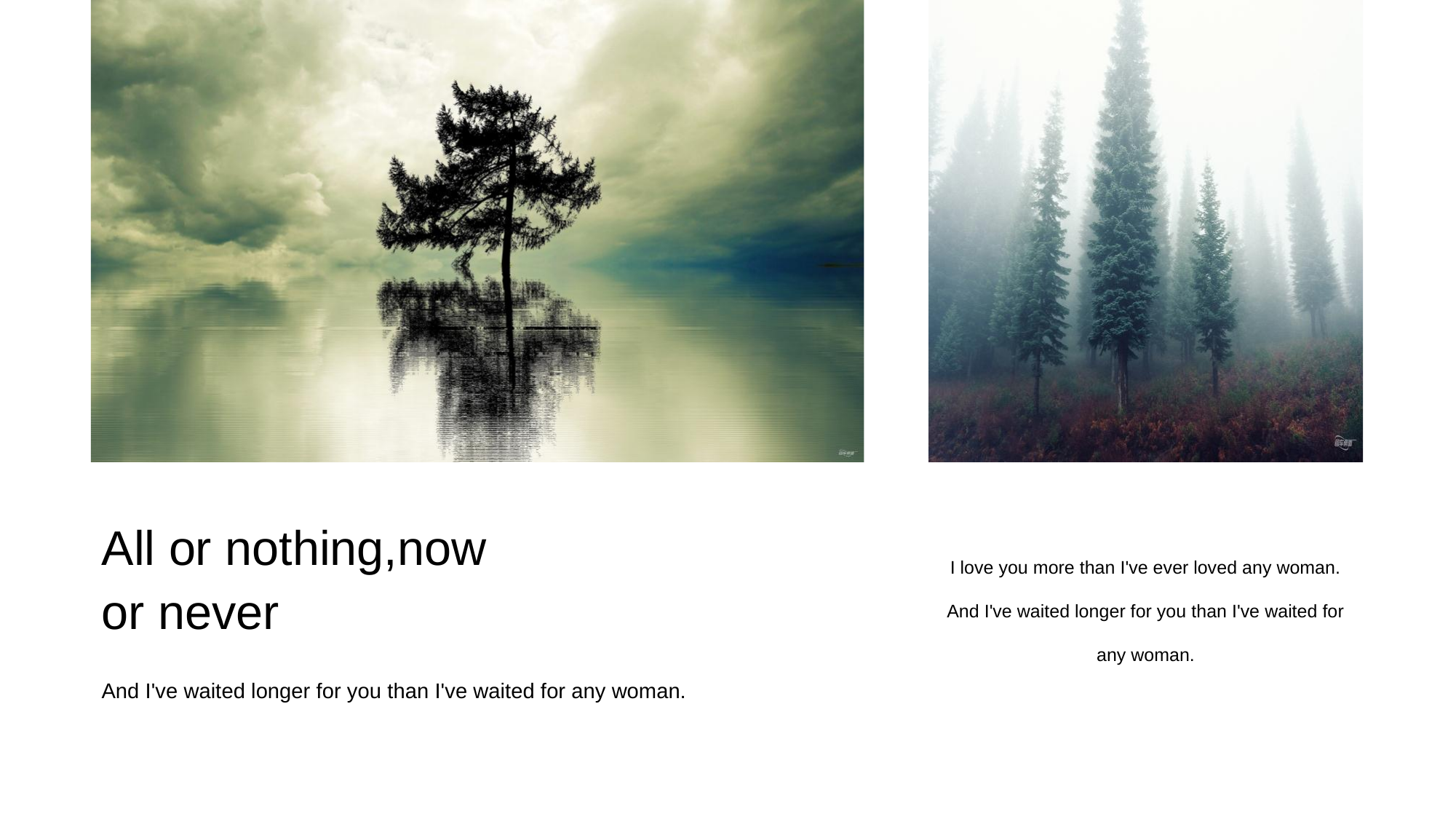

All or nothing,now
or never
I love you more than I've ever loved any woman. And I've waited longer for you than I've waited for any woman.
And I've waited longer for you than I've waited for any woman.